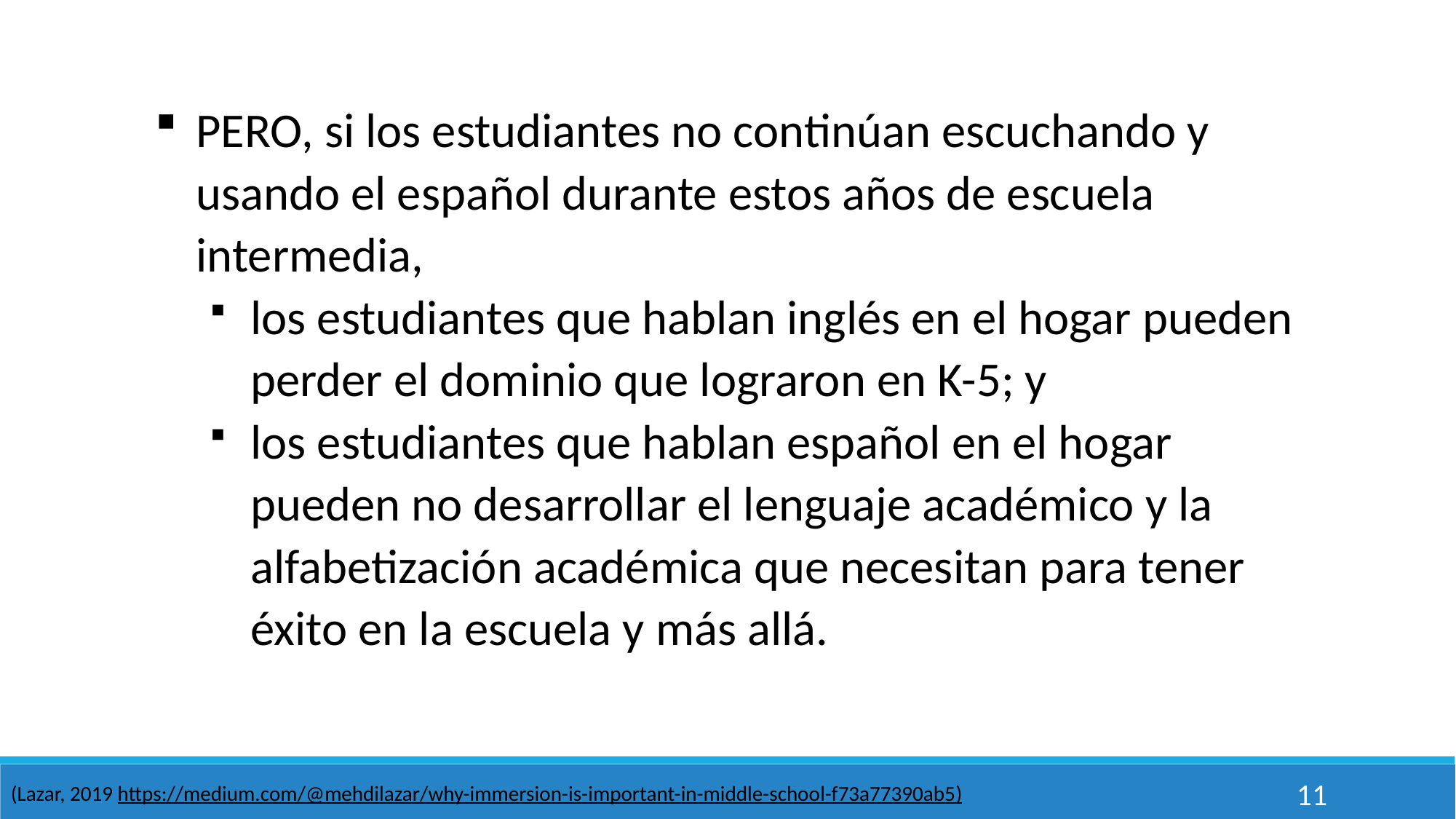

PERO, si los estudiantes no continúan escuchando y usando el español durante estos años de escuela intermedia,
los estudiantes que hablan inglés en el hogar pueden perder el dominio que lograron en K-5; y
los estudiantes que hablan español en el hogar pueden no desarrollar el lenguaje académico y la alfabetización académica que necesitan para tener éxito en la escuela y más allá.
11
(Lazar, 2019 https://medium.com/@mehdilazar/why-immersion-is-important-in-middle-school-f73a77390ab5)